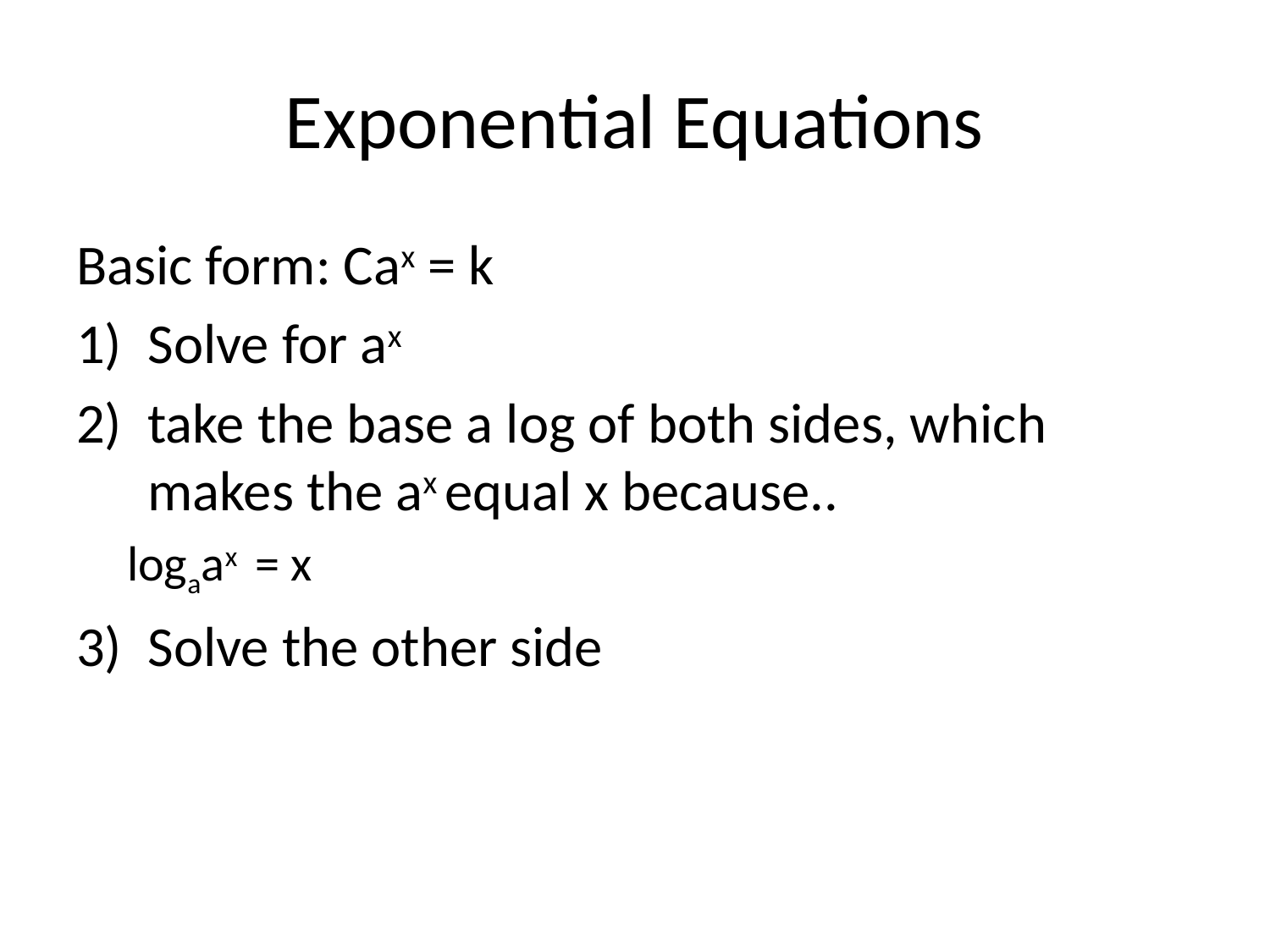

# Exponential Equations
Basic form: Cax = k
Solve for ax
take the base a log of both sides, which makes the ax equal x because..
logaax  = x
Solve the other side